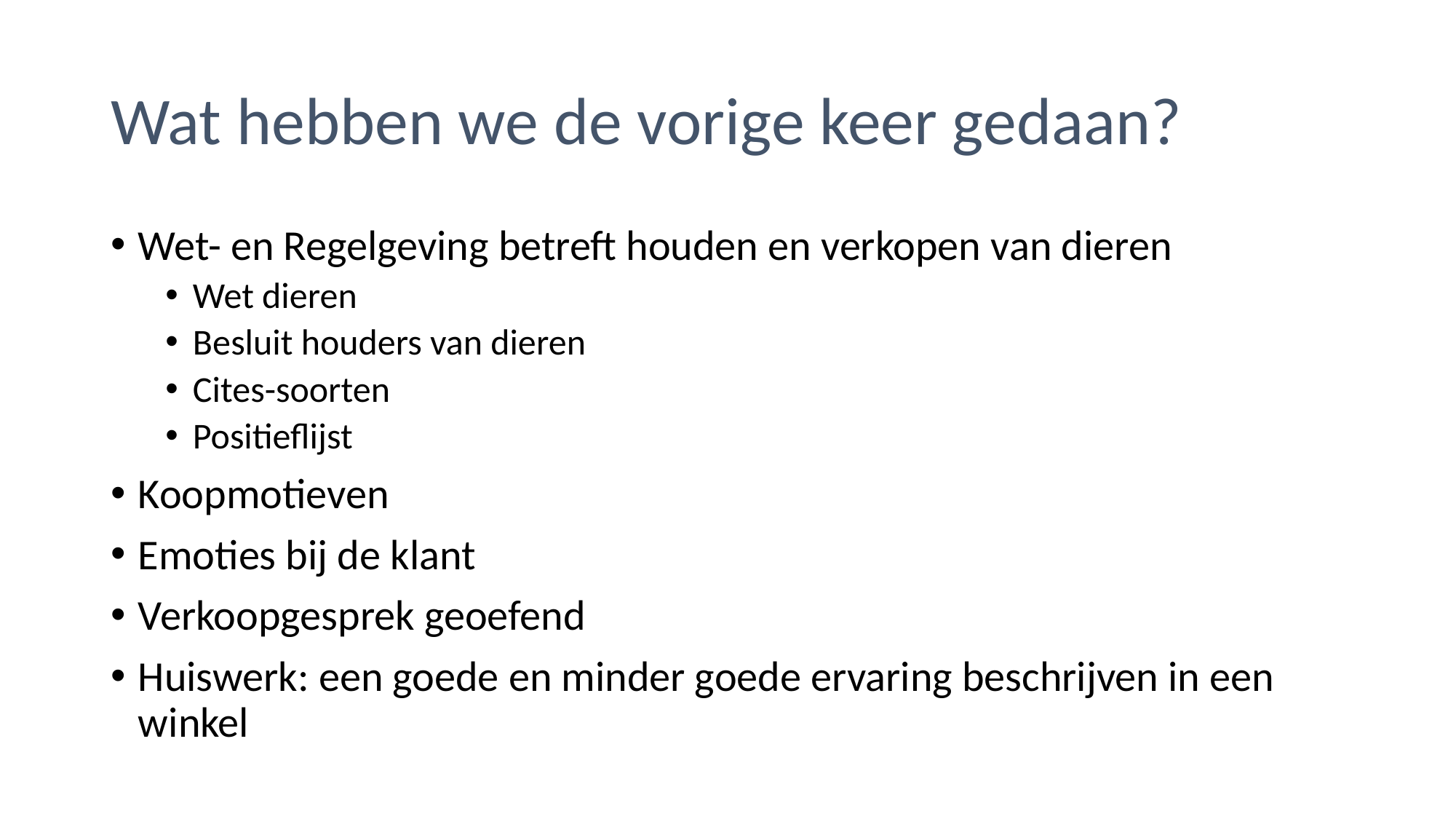

# Wat hebben we de vorige keer gedaan?
Wet- en Regelgeving betreft houden en verkopen van dieren
Wet dieren
Besluit houders van dieren
Cites-soorten
Positieflijst
Koopmotieven
Emoties bij de klant
Verkoopgesprek geoefend
Huiswerk: een goede en minder goede ervaring beschrijven in een winkel